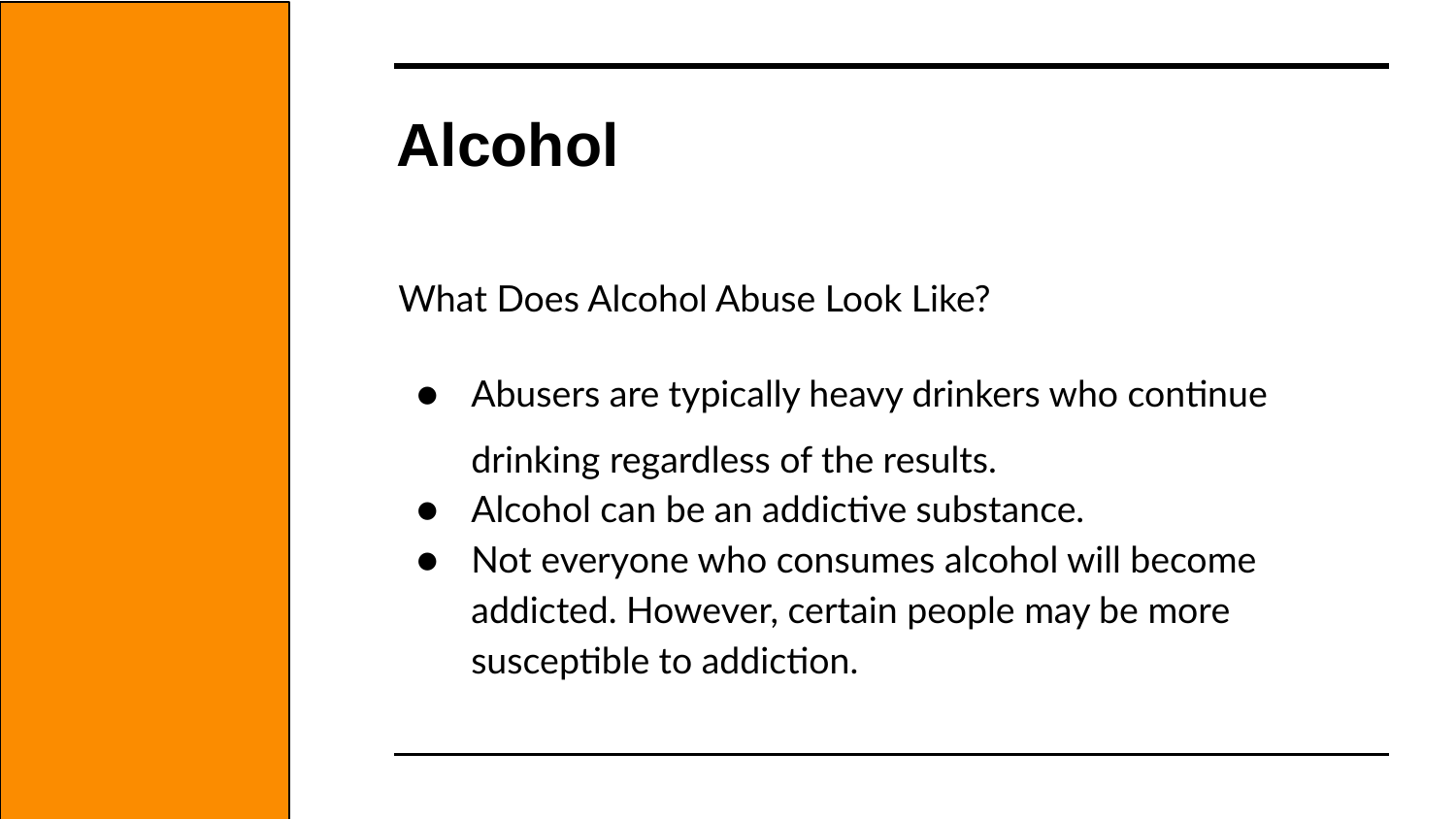

# Alcohol
What Does Alcohol Abuse Look Like?
Abusers are typically heavy drinkers who continue drinking regardless of the results.
Alcohol can be an addictive substance.
Not everyone who consumes alcohol will become addicted. However, certain people may be more susceptible to addiction.